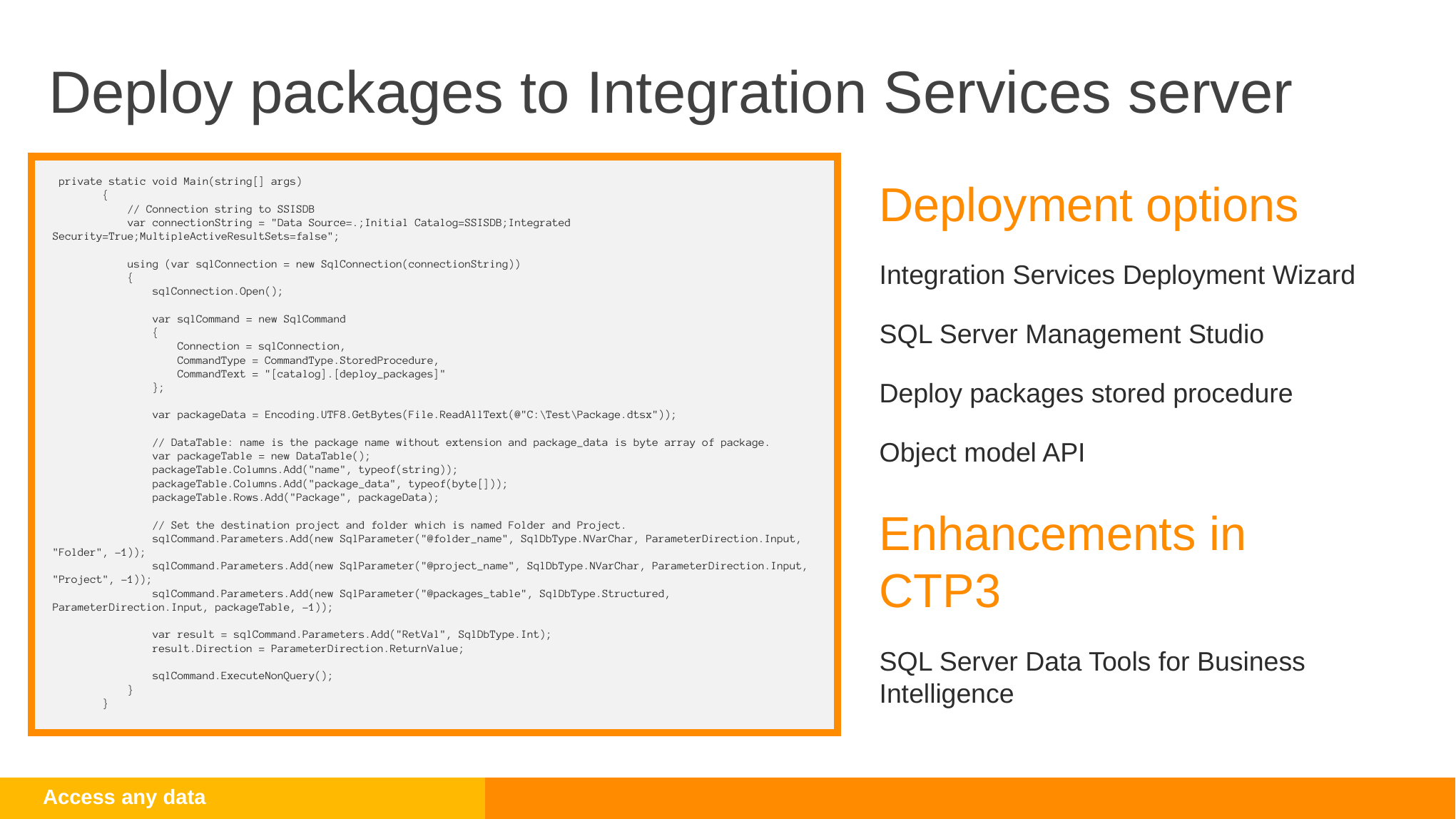

Deploy packages to Integration Services server
Deployment options
Integration Services Deployment Wizard
SQL Server Management Studio
Deploy packages stored procedure
Object model API
Enhancements in CTP3
SQL Server Data Tools for Business Intelligence
 private static void Main(string[] args)
        {
            // Connection string to SSISDB
            var connectionString = "Data Source=.;Initial Catalog=SSISDB;Integrated Security=True;MultipleActiveResultSets=false";

            using (var sqlConnection = new SqlConnection(connectionString))
            {
                sqlConnection.Open();

                var sqlCommand = new SqlCommand
                {
                    Connection = sqlConnection,
                    CommandType = CommandType.StoredProcedure,
                    CommandText = "[catalog].[deploy_packages]"
                };

                var packageData = Encoding.UTF8.GetBytes(File.ReadAllText(@"C:\Test\Package.dtsx"));

                // DataTable: name is the package name without extension and package_data is byte array of package.
                var packageTable = new DataTable();
                packageTable.Columns.Add("name", typeof(string));
                packageTable.Columns.Add("package_data", typeof(byte[]));
                packageTable.Rows.Add("Package", packageData);

                // Set the destination project and folder which is named Folder and Project.
                sqlCommand.Parameters.Add(new SqlParameter("@folder_name", SqlDbType.NVarChar, ParameterDirection.Input, "Folder", -1));
                sqlCommand.Parameters.Add(new SqlParameter("@project_name", SqlDbType.NVarChar, ParameterDirection.Input, "Project", -1));
                sqlCommand.Parameters.Add(new SqlParameter("@packages_table", SqlDbType.Structured, ParameterDirection.Input, packageTable, -1));

                var result = sqlCommand.Parameters.Add("RetVal", SqlDbType.Int);
                result.Direction = ParameterDirection.ReturnValue;

                sqlCommand.ExecuteNonQuery();
            }
        }
Access any data